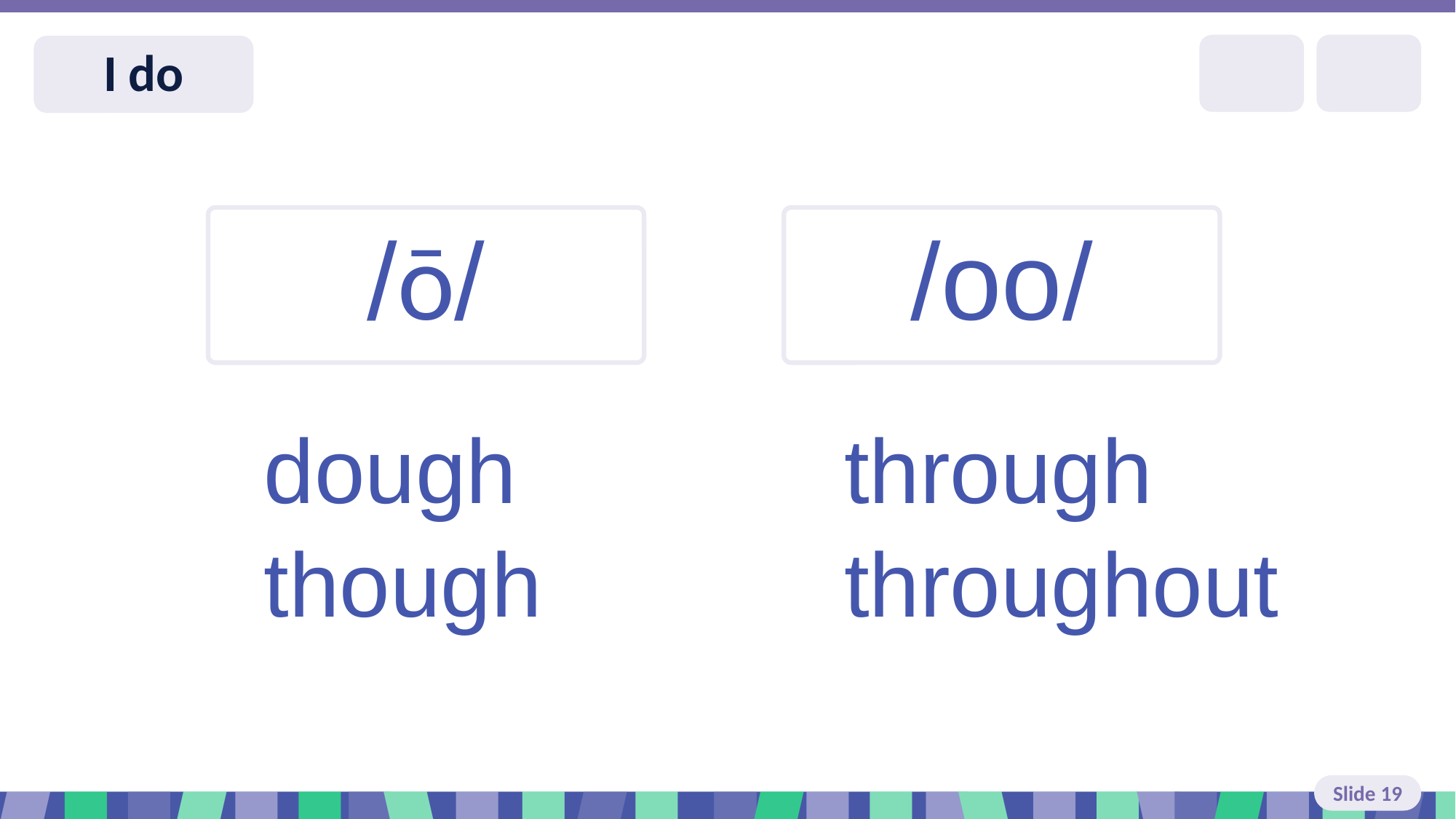

Slide 19 I do

/ō/
/oo/
dough
though

through
throughout